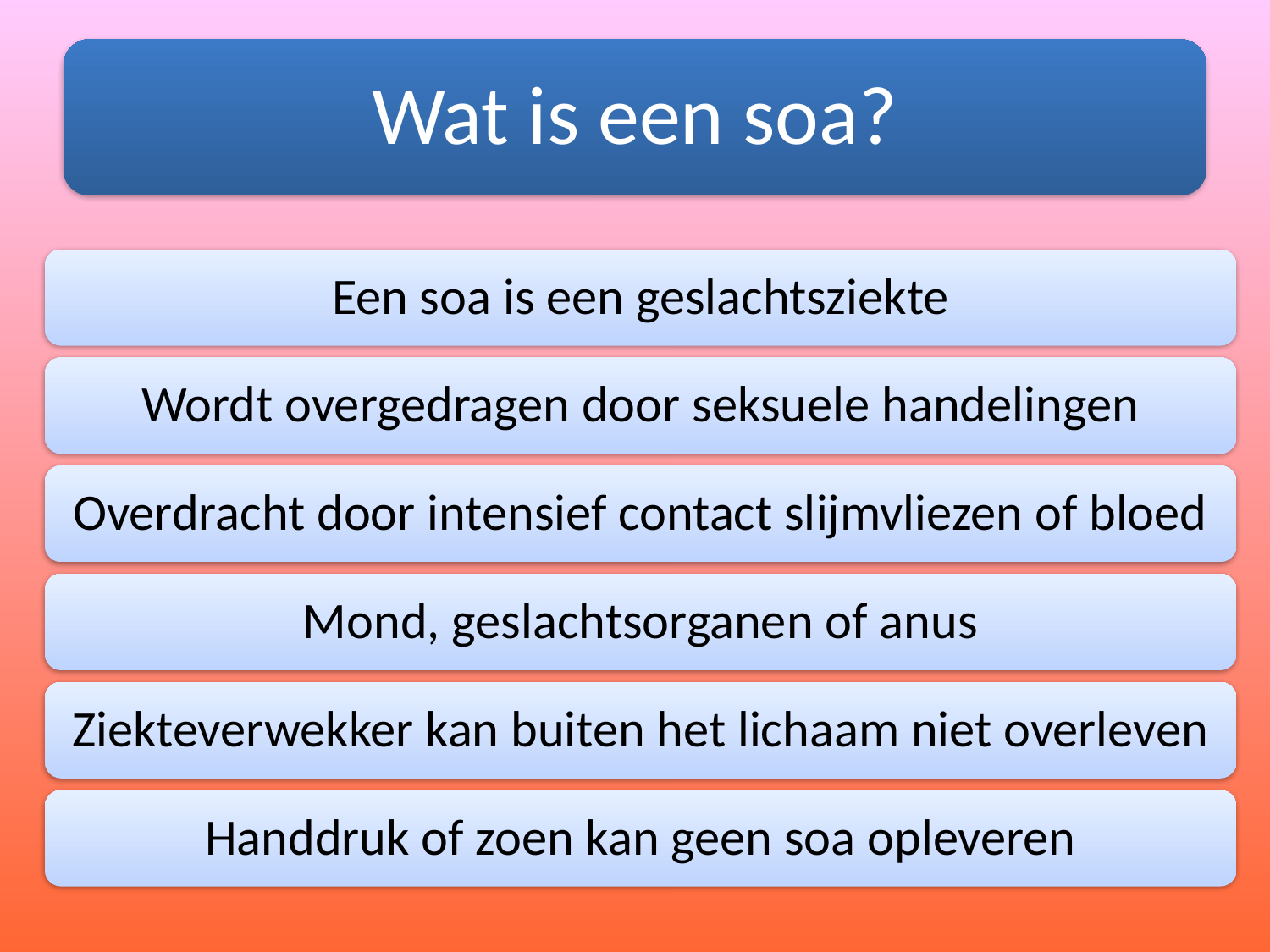

Wat is een soa?
Een soa is een geslachtsziekte
Wordt overgedragen door seksuele handelingen
Overdracht door intensief contact slijmvliezen of bloed
Mond, geslachtsorganen of anus
Ziekteverwekker kan buiten het lichaam niet overleven
Handdruk of zoen kan geen soa opleveren